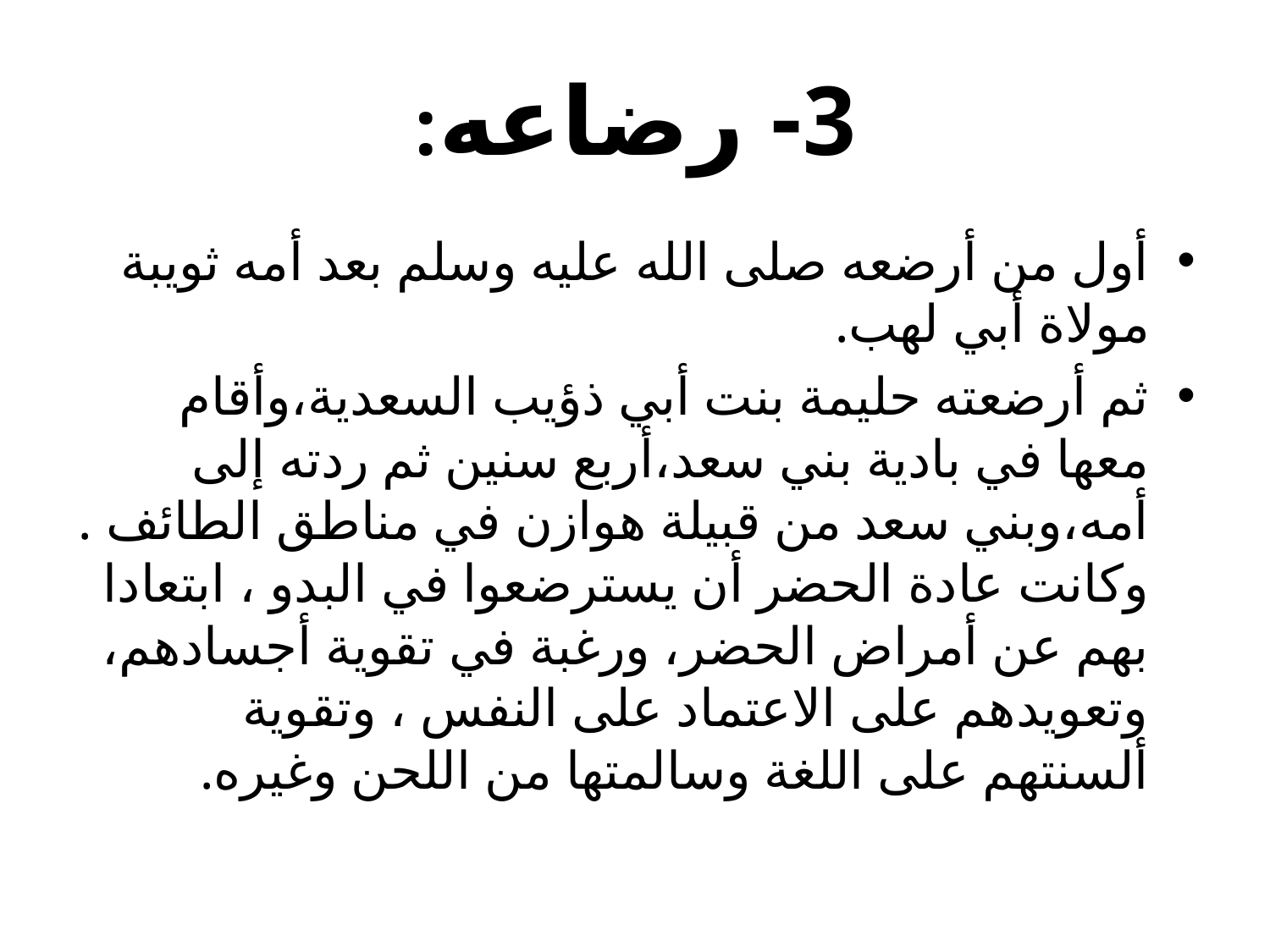

# 3- رضاعه:
أول من أرضعه صلى الله عليه وسلم بعد أمه ثويبة مولاة أبي لهب.
ثم أرضعته حليمة بنت أبي ذؤيب السعدية،وأقام معها في بادية بني سعد،أربع سنين ثم ردته إلى أمه،وبني سعد من قبيلة هوازن في مناطق الطائف . وكانت عادة الحضر أن يسترضعوا في البدو ، ابتعادا بهم عن أمراض الحضر، ورغبة في تقوية أجسادهم، وتعويدهم على الاعتماد على النفس ، وتقوية ألسنتهم على اللغة وسالمتها من اللحن وغيره.